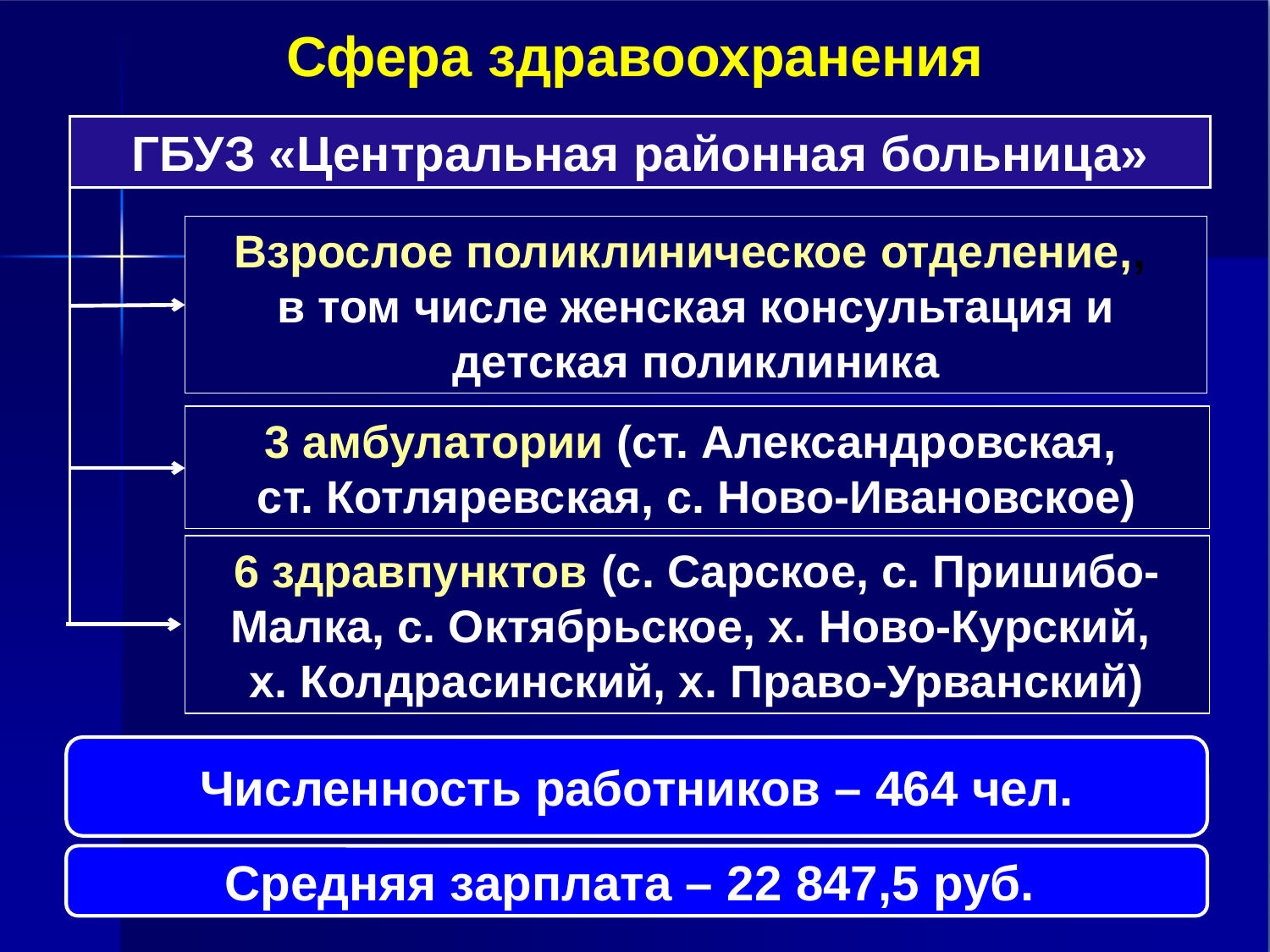

# Сфера здравоохранения
ГБУЗ «Центральная районная больница»
Взрослое поликлиническое отделение,,
в том числе женская консультация и детская поликлиника

3 амбулатории (ст. Александровская,
ст. Котляревская, с. Ново-Ивановское)
6 здравпунктов (с. Сарское, с. Пришибо-Малка, с. Октябрьское, х. Ново-Курский,
х. Колдрасинский, х. Право-Урванский)
Численность работников – 464 чел.
Средняя зарплата – 22 847,5 руб.